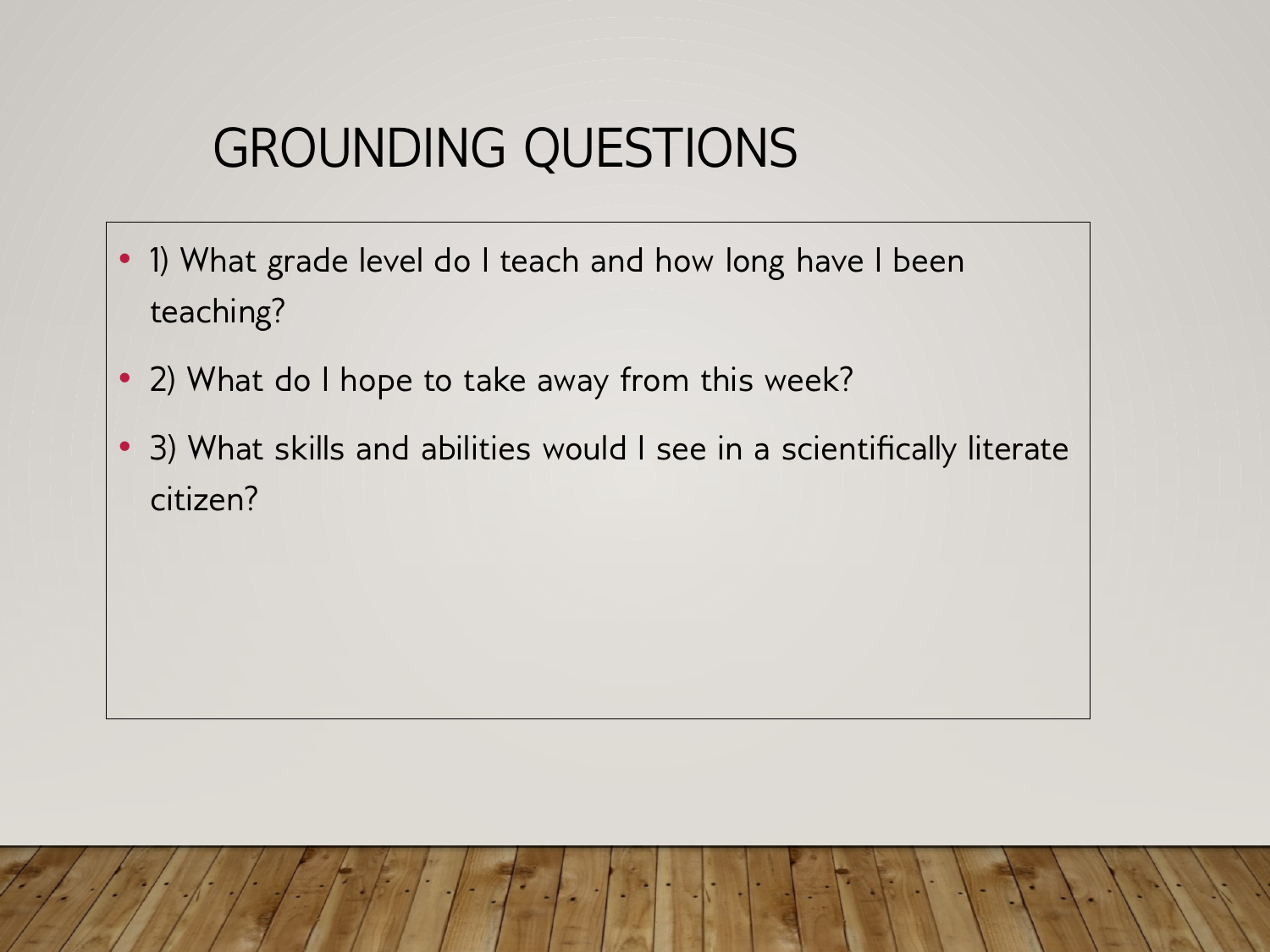

# Grounding Questions
1) What grade level do I teach and how long have I been teaching?
2) What do I hope to take away from this week?
3) What skills and abilities would I see in a scientifically literate citizen?